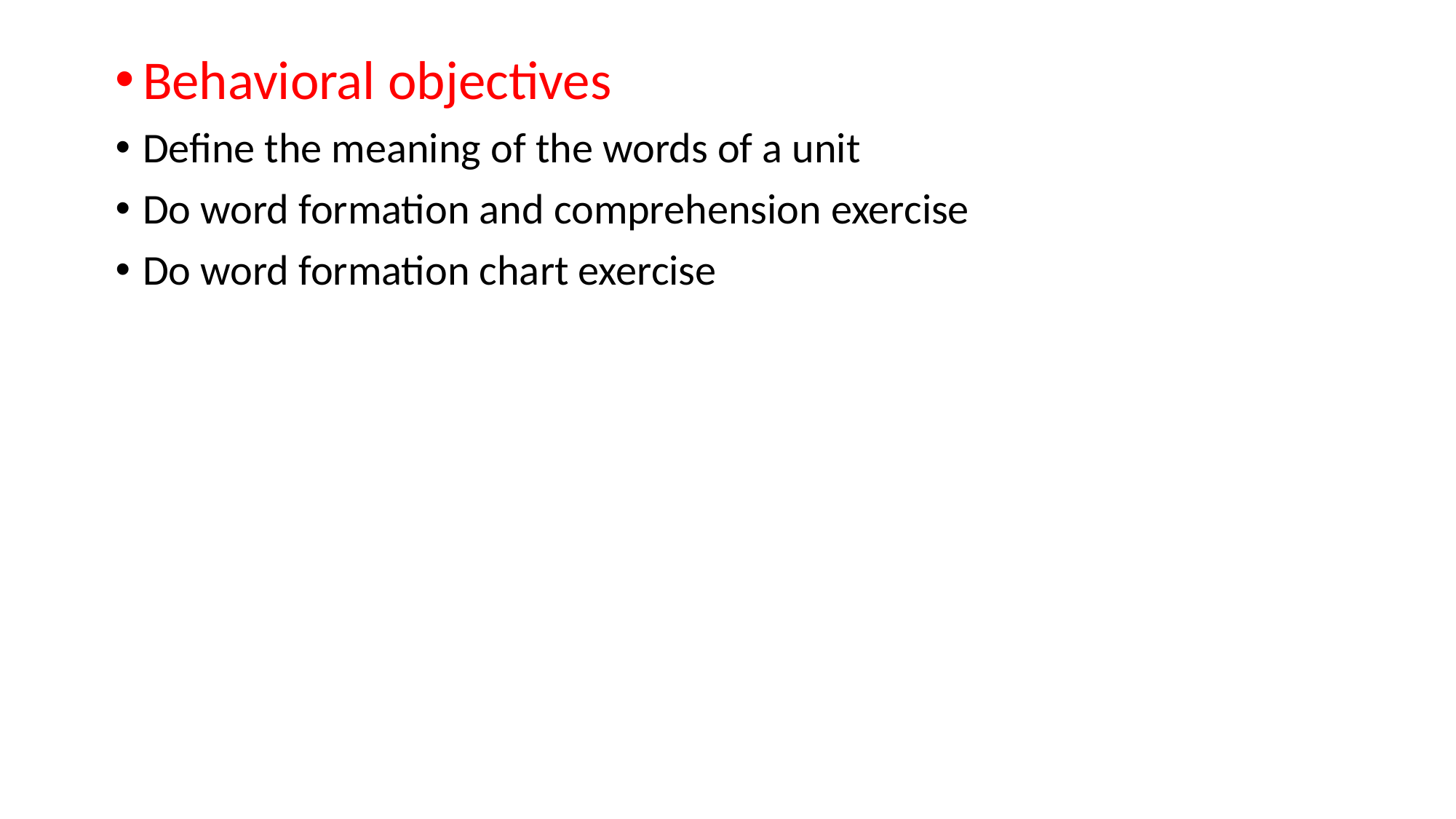

Behavioral objectives
Define the meaning of the words of a unit
Do word formation and comprehension exercise
Do word formation chart exercise